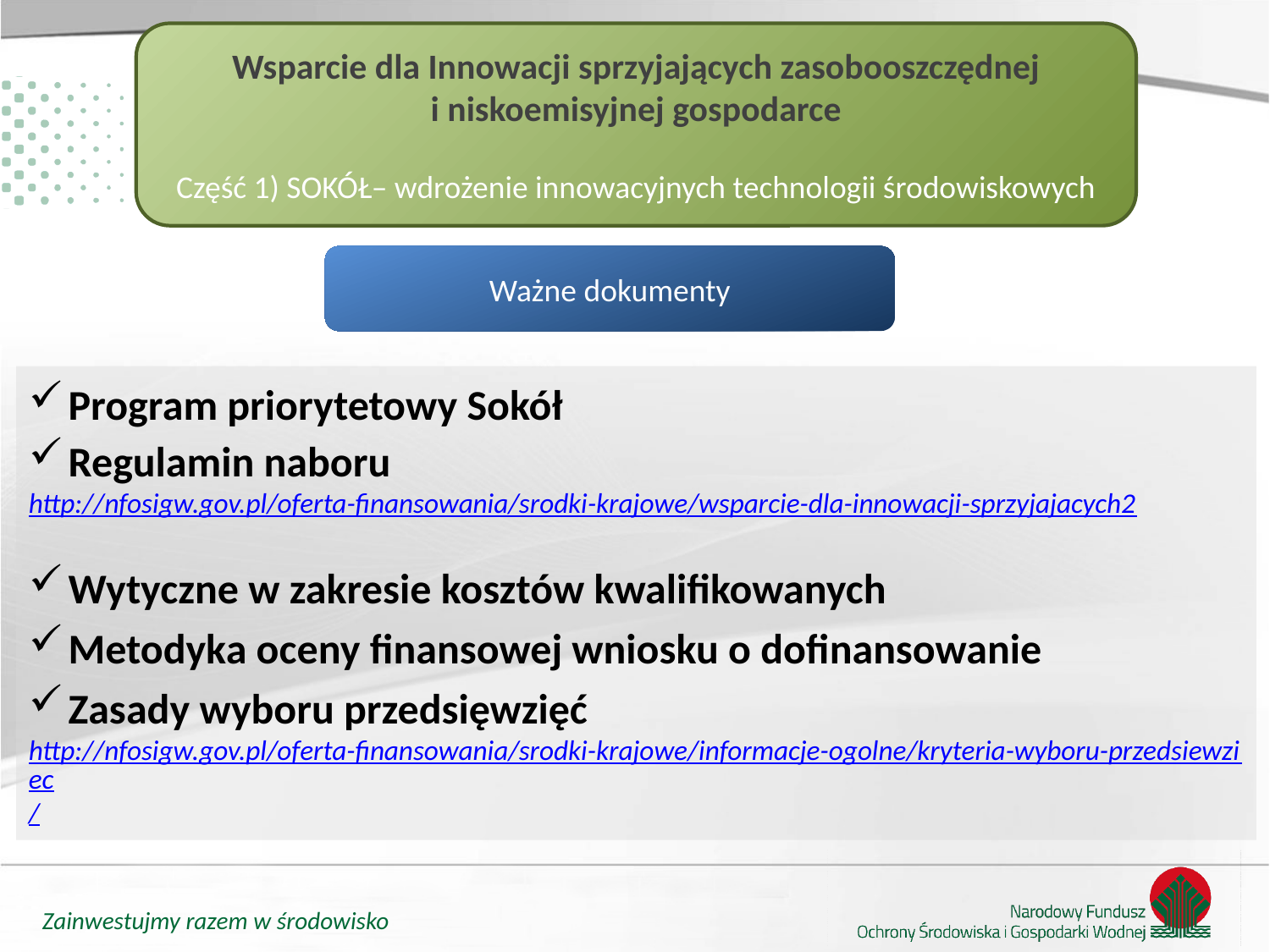

Wsparcie dla Innowacji sprzyjających zasobooszczędnej i niskoemisyjnej gospodarce

Część 1) SOKÓŁ– wdrożenie innowacyjnych technologii środowiskowych

Ważne dokumenty
Program priorytetowy Sokół
Regulamin naboru
http://nfosigw.gov.pl/oferta-finansowania/srodki-krajowe/wsparcie-dla-innowacji-sprzyjajacych2

Wytyczne w zakresie kosztów kwalifikowanych
Metodyka oceny finansowej wniosku o dofinansowanie
Zasady wyboru przedsięwzięć
http://nfosigw.gov.pl/oferta-finansowania/srodki-krajowe/informacje-ogolne/kryteria-wyboru-przedsiewziec/